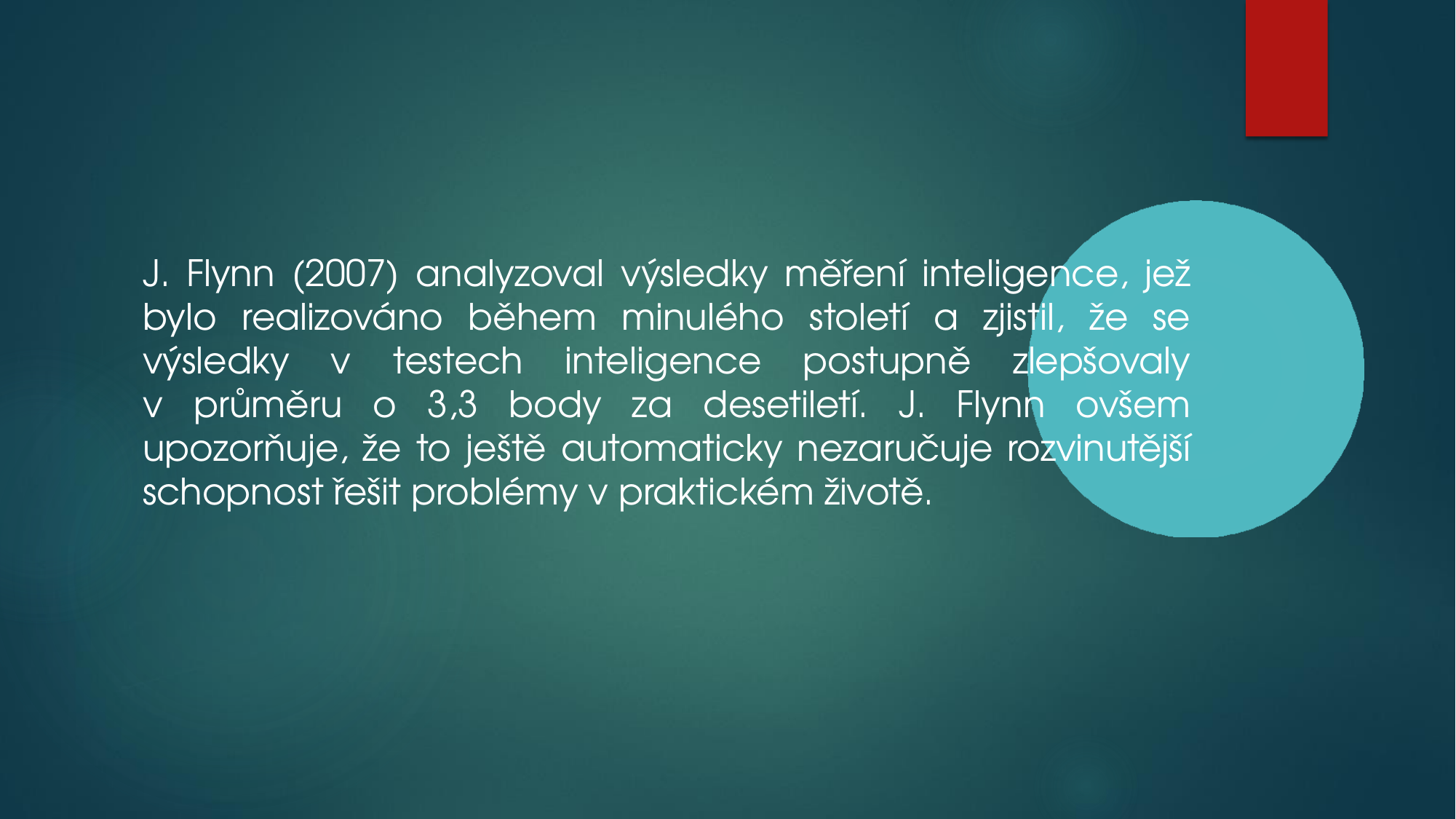

J. Flynn (2007) analyzoval výsledky měření inteligence, jež bylo  realizováno  během  minulého  století  a  zjistil,  že  se výsledky   v   testech   inteligence   postupně   zlepšovaly v  průměru  o  3,3  body  za  desetiletí.  J.  Flynn  ovšem upozorňuje, že to ještě automaticky nezaručuje rozvinutější schopnost řešit problémy v praktickém životě.